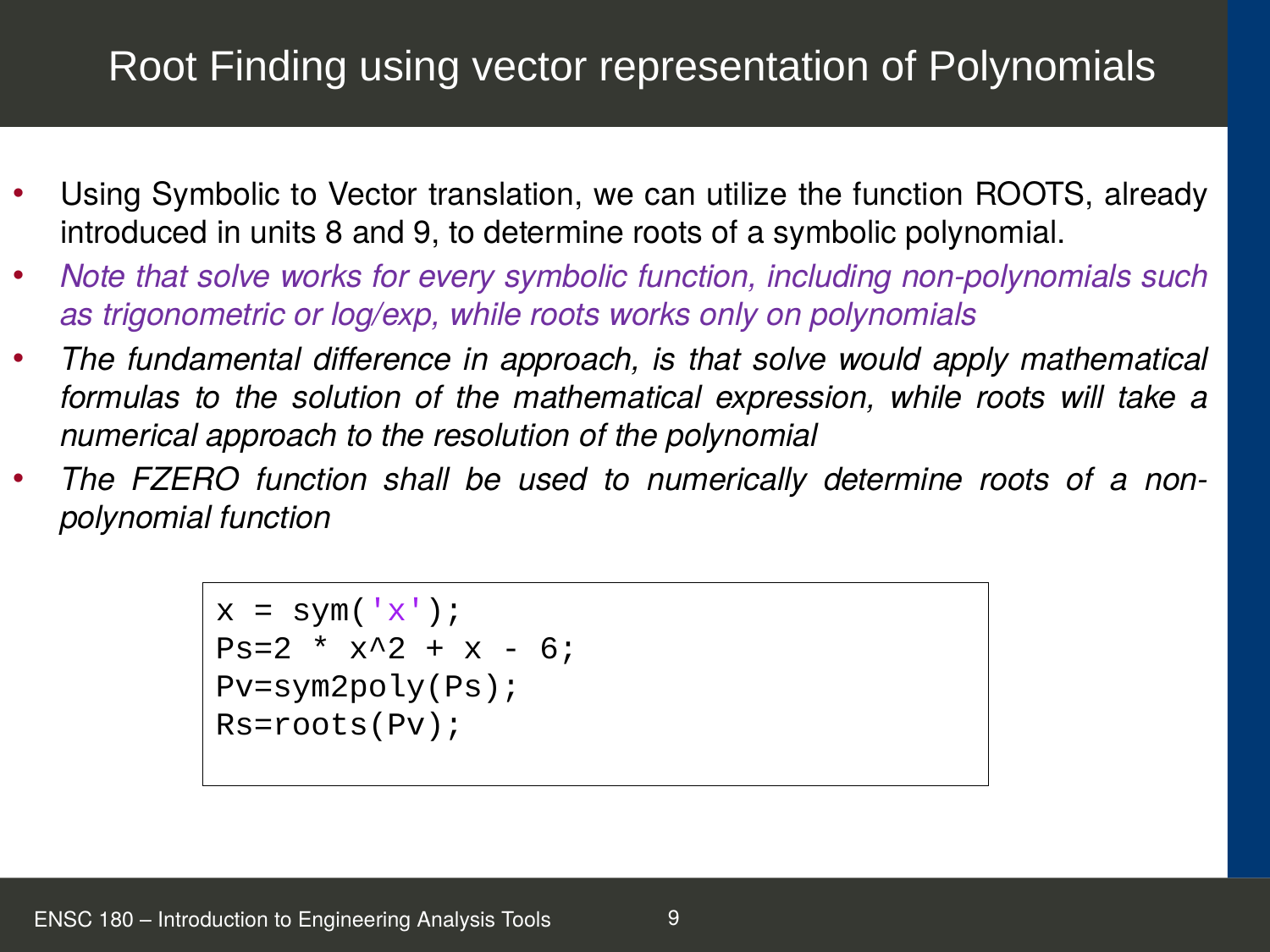

# Root Finding using vector representation of Polynomials

Using Symbolic to Vector translation, we can utilize the function ROOTS, already introduced in units 8 and 9, to determine roots of a symbolic polynomial.
Note that solve works for every symbolic function, including non-polynomials such as trigonometric or log/exp, while roots works only on polynomials
The fundamental difference in approach, is that solve would apply mathematical formulas to the solution of the mathematical expression, while roots will take a numerical approach to the resolution of the polynomial
The FZERO function shall be used to numerically determine roots of a non-polynomial function

x = sym('x');
Ps=2 * x^2 + x - 6;
Pv=sym2poly(Ps);
Rs=roots(Pv);

ENSC 180 – Introduction to Engineering Analysis Tools